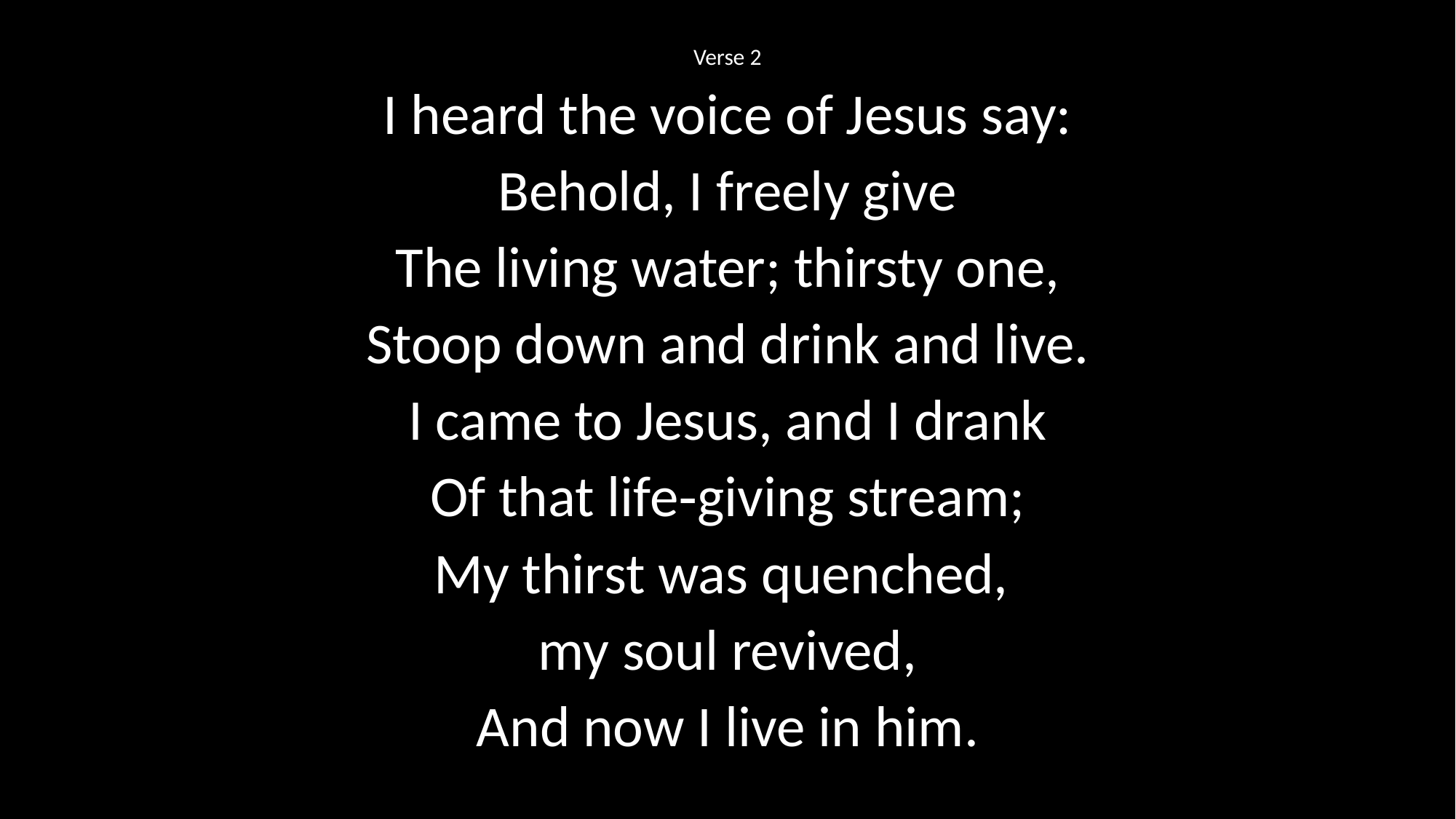

Verse 2
I heard the voice of Jesus say:
Behold, I freely give
The living water; thirsty one,
Stoop down and drink and live.
I came to Jesus, and I drank
Of that life‑giving stream;
My thirst was quenched,
my soul revived,
And now I live in him.